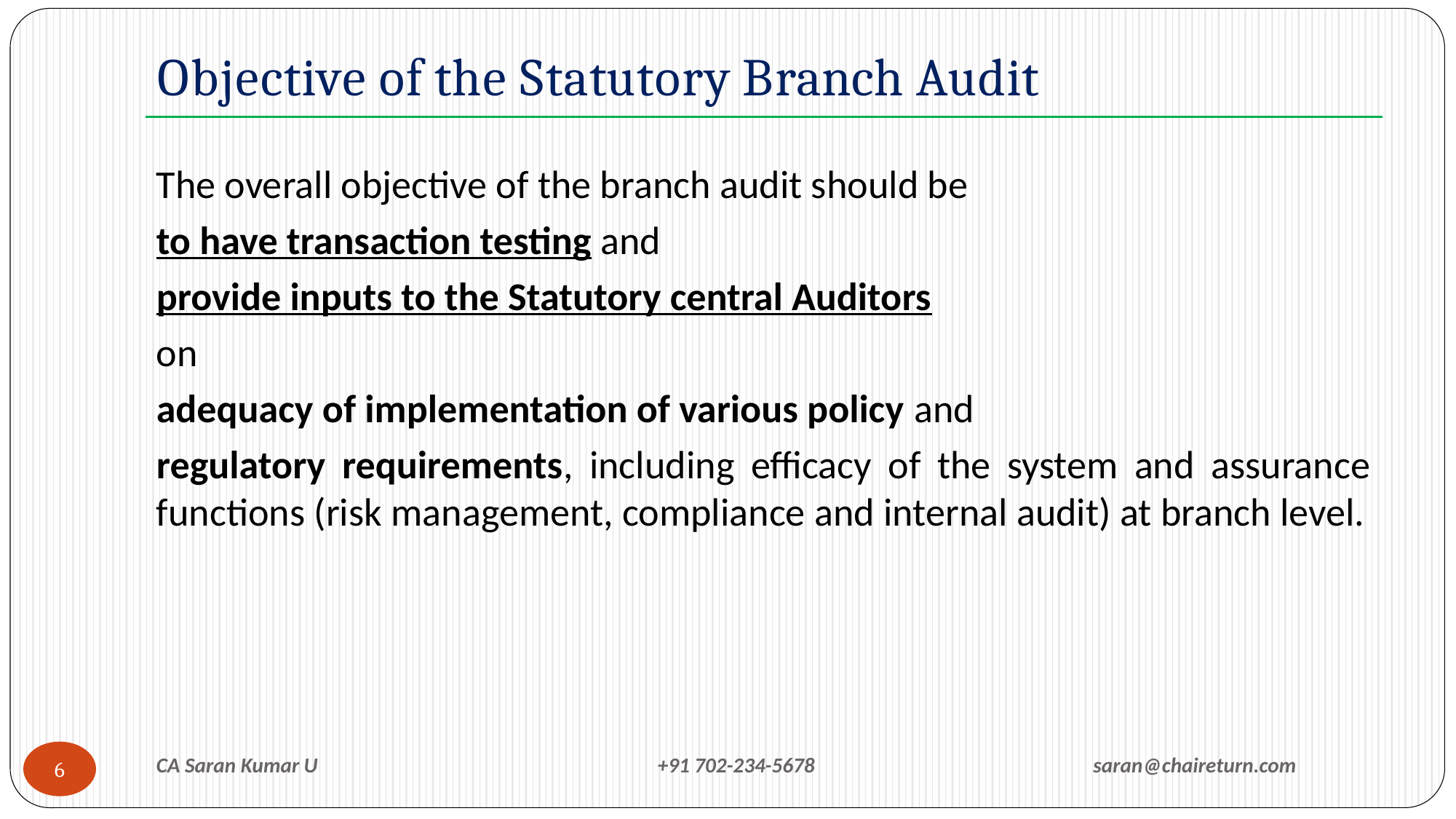

# Objective of the Statutory Branch Audit
The overall objective of the branch audit should be
to have transaction testing and
provide inputs to the Statutory central Auditors
on
adequacy of implementation of various policy and
regulatory requirements, including efficacy of the system and assurance functions (risk management, compliance and internal audit) at branch level.
CA Saran Kumar U                                                                        +91 702-234-5678                                                           saran@chaireturn.com
6